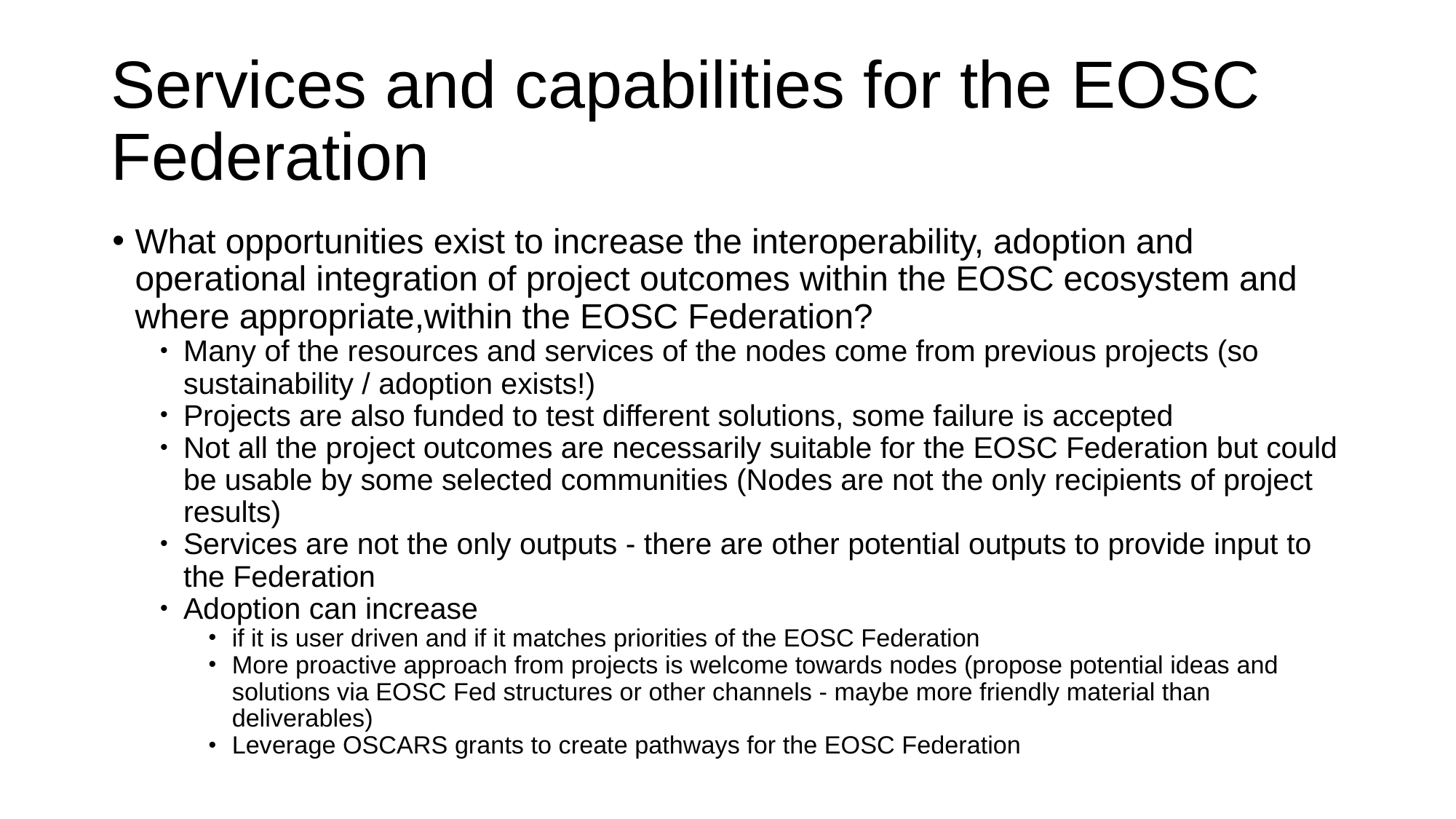

# Services and capabilities for the EOSC Federation
What opportunities exist to increase the interoperability, adoption and operational integration of project outcomes within the EOSC ecosystem and where appropriate,within the EOSC Federation?
Many of the resources and services of the nodes come from previous projects (so sustainability / adoption exists!)
Projects are also funded to test different solutions, some failure is accepted
Not all the project outcomes are necessarily suitable for the EOSC Federation but could be usable by some selected communities (Nodes are not the only recipients of project results)
Services are not the only outputs - there are other potential outputs to provide input to the Federation
Adoption can increase
if it is user driven and if it matches priorities of the EOSC Federation
More proactive approach from projects is welcome towards nodes (propose potential ideas and solutions via EOSC Fed structures or other channels - maybe more friendly material than deliverables)
Leverage OSCARS grants to create pathways for the EOSC Federation